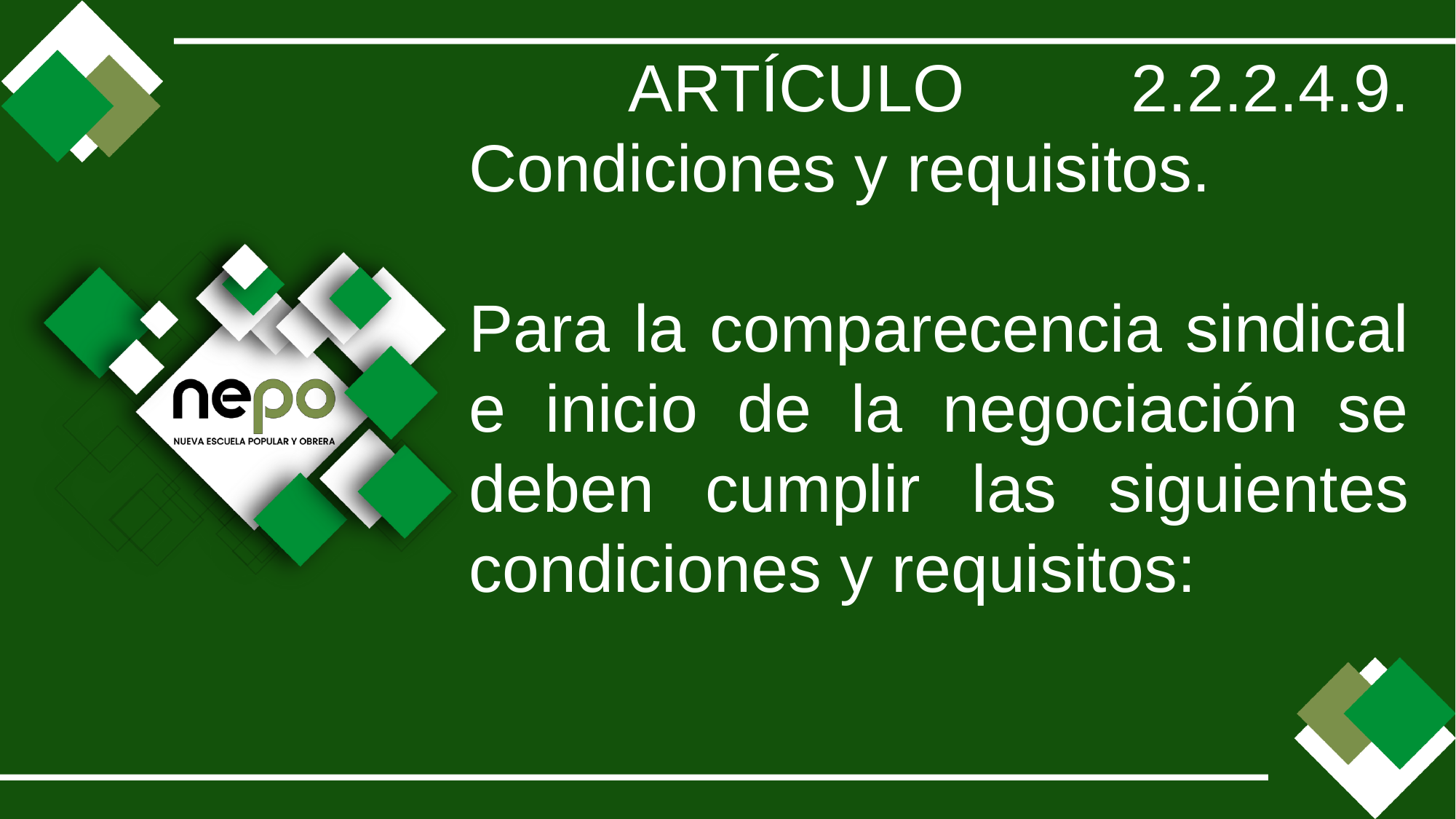

ARTÍCULO 2.2.2.4.9. Condiciones y requisitos.

Para la comparecencia sindical e inicio de la negociación se deben cumplir las siguientes condiciones y requisitos: